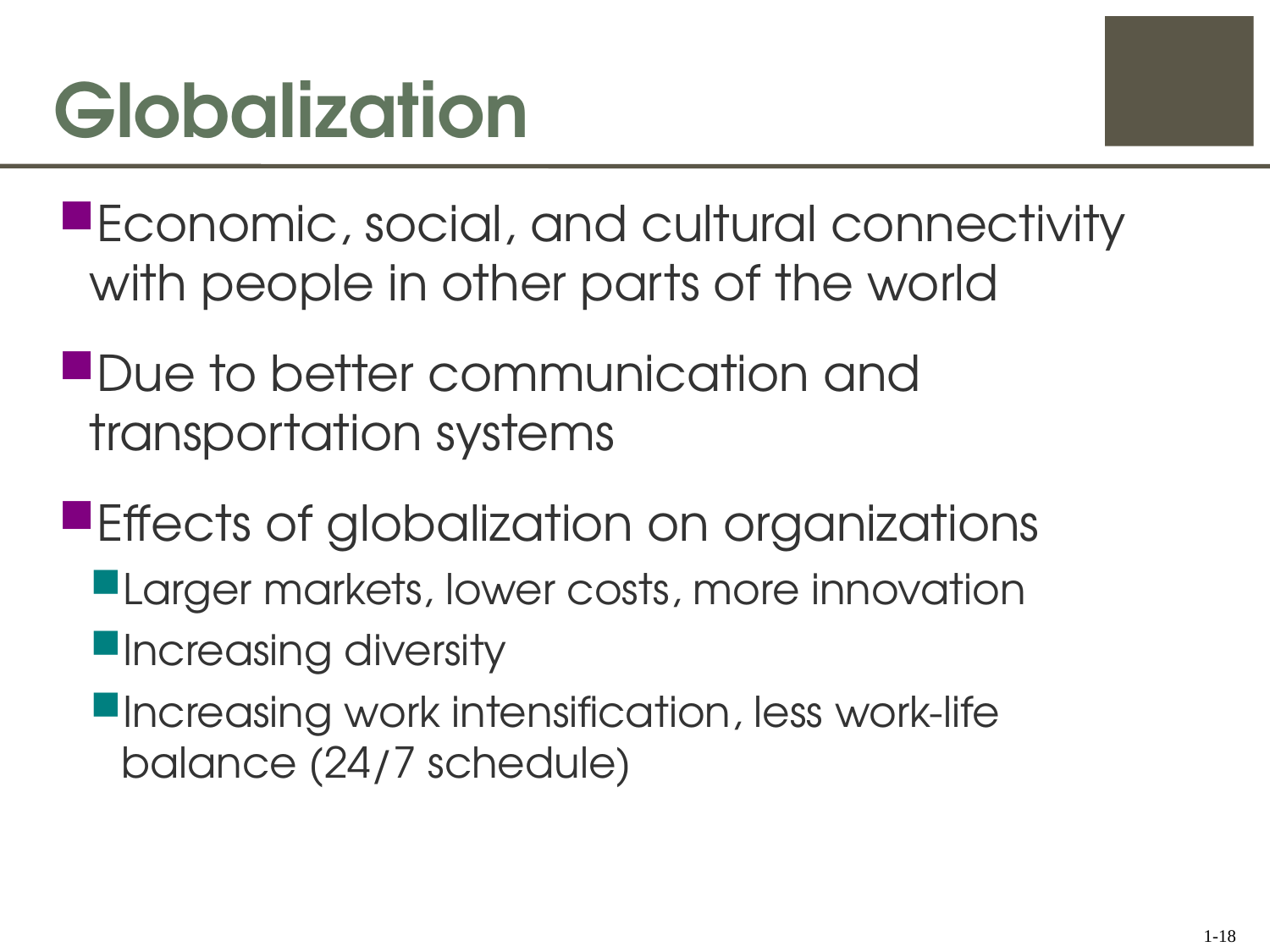

# Globalization
Economic, social, and cultural connectivity with people in other parts of the world
Due to better communication and transportation systems
Effects of globalization on organizations
Larger markets, lower costs, more innovation
Increasing diversity
Increasing work intensification, less work-life balance (24/7 schedule)